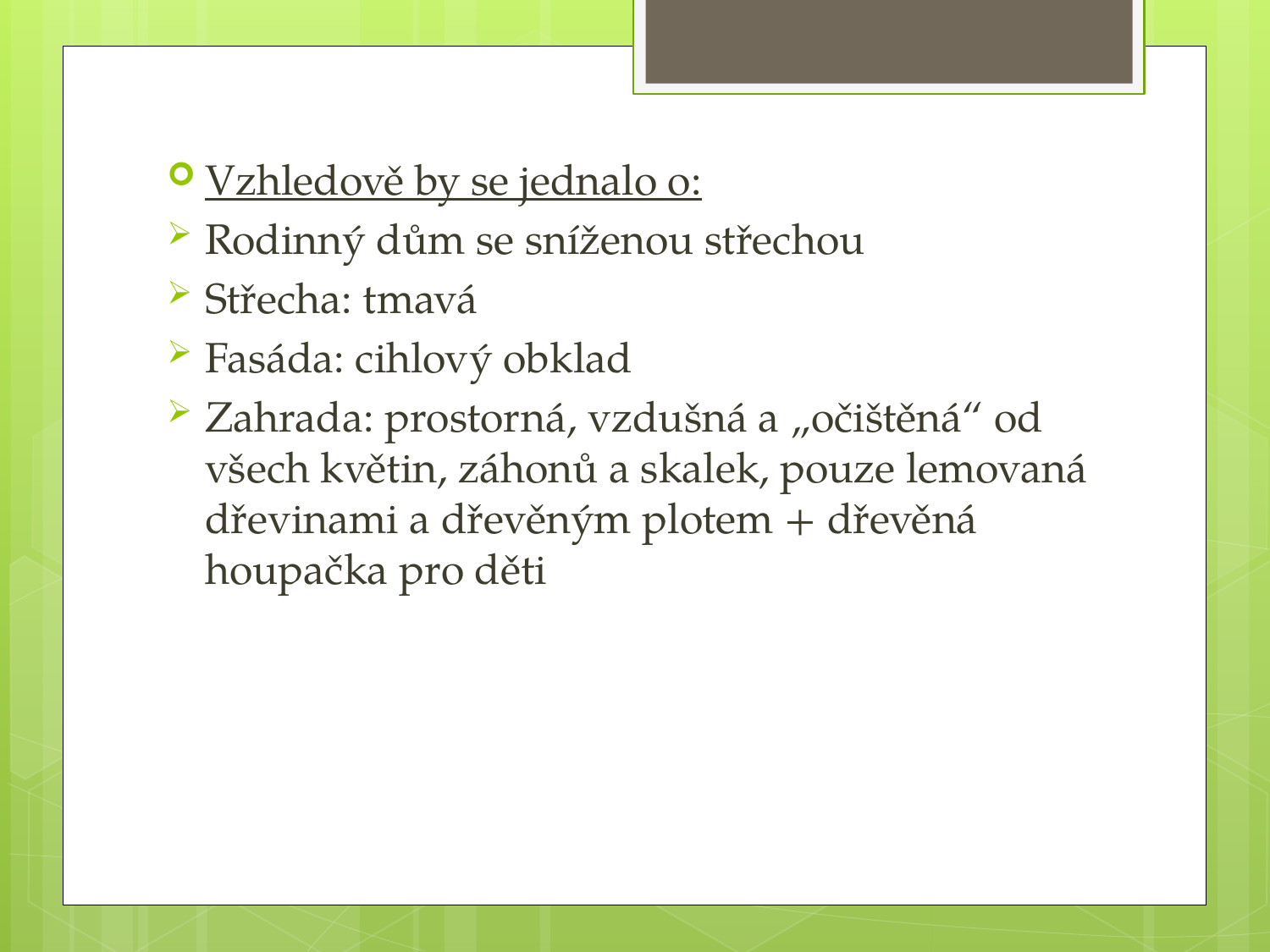

Vzhledově by se jednalo o:
Rodinný dům se sníženou střechou
Střecha: tmavá
Fasáda: cihlový obklad
Zahrada: prostorná, vzdušná a „očištěná“ od všech květin, záhonů a skalek, pouze lemovaná dřevinami a dřevěným plotem + dřevěná houpačka pro děti